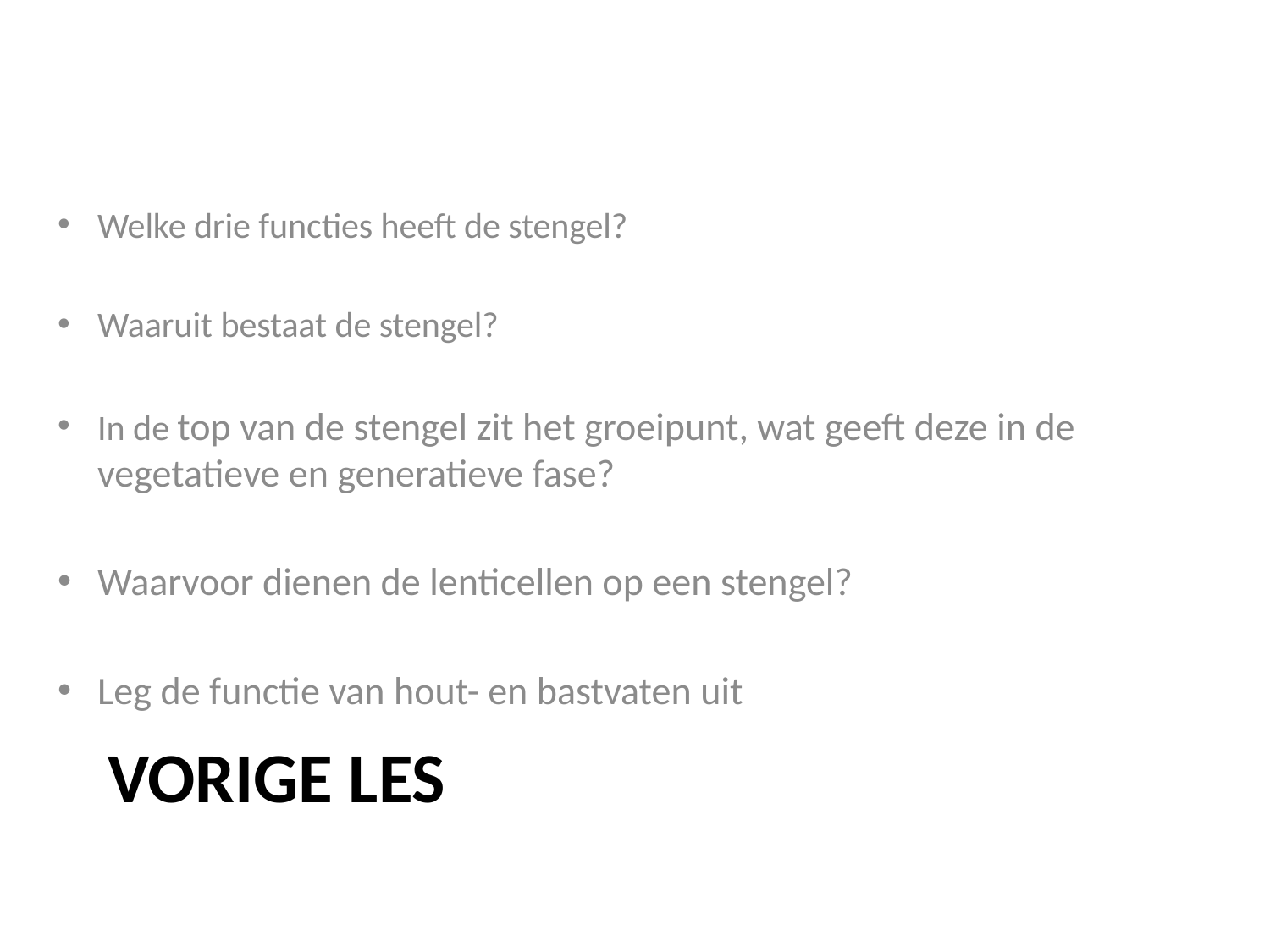

Welke drie functies heeft de stengel?

Waaruit bestaat de stengel?

In de top van de stengel zit het groeipunt, wat geeft deze in de vegetatieve en generatieve fase?

Waarvoor dienen de lenticellen op een stengel?

Leg de functie van hout- en bastvaten uit

# Vorige les